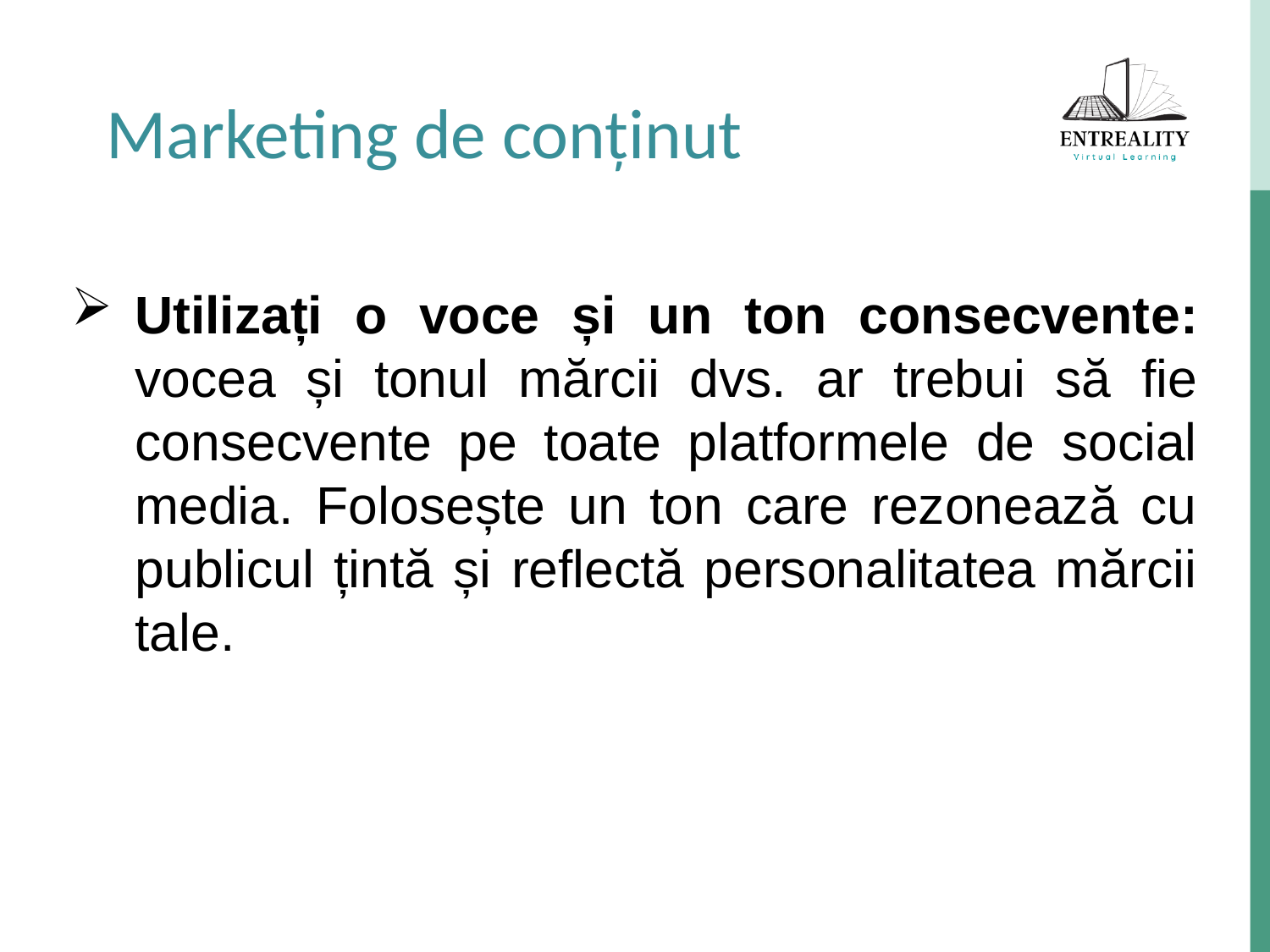

Marketing de conținut

Utilizați o voce și un ton consecvente: vocea și tonul mărcii dvs. ar trebui să fie consecvente pe toate platformele de social media. Folosește un ton care rezonează cu publicul țintă și reflectă personalitatea mărcii tale.